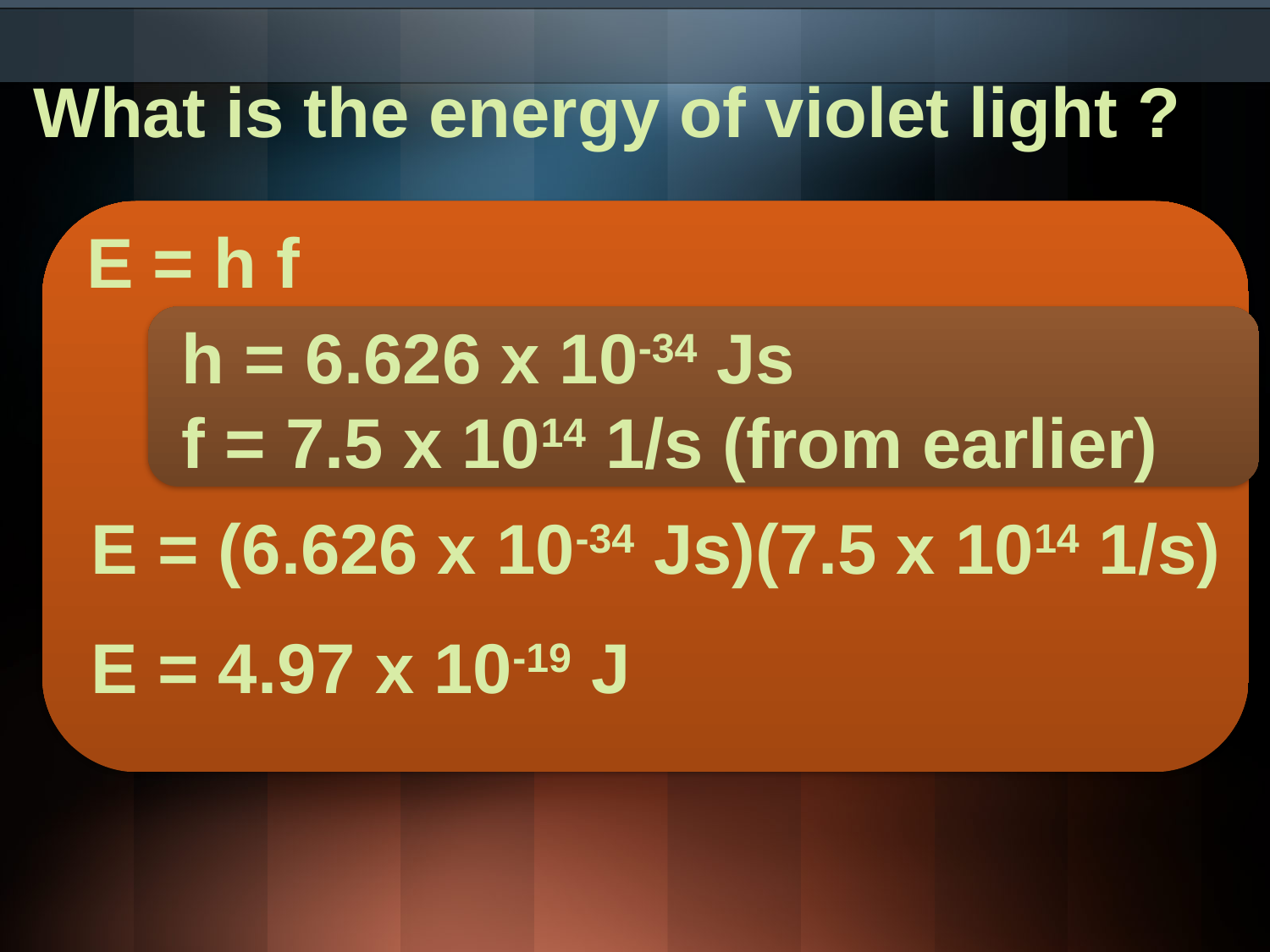

What is the energy of violet light ?

E = h f

h = 6.626 x 10-34 Js				  f = 7.5 x 1014 1/s (from earlier)
    E = (6.626 x 10-34 Js)(7.5 x 1014 1/s)
    E = 4.97 x 10-19 J